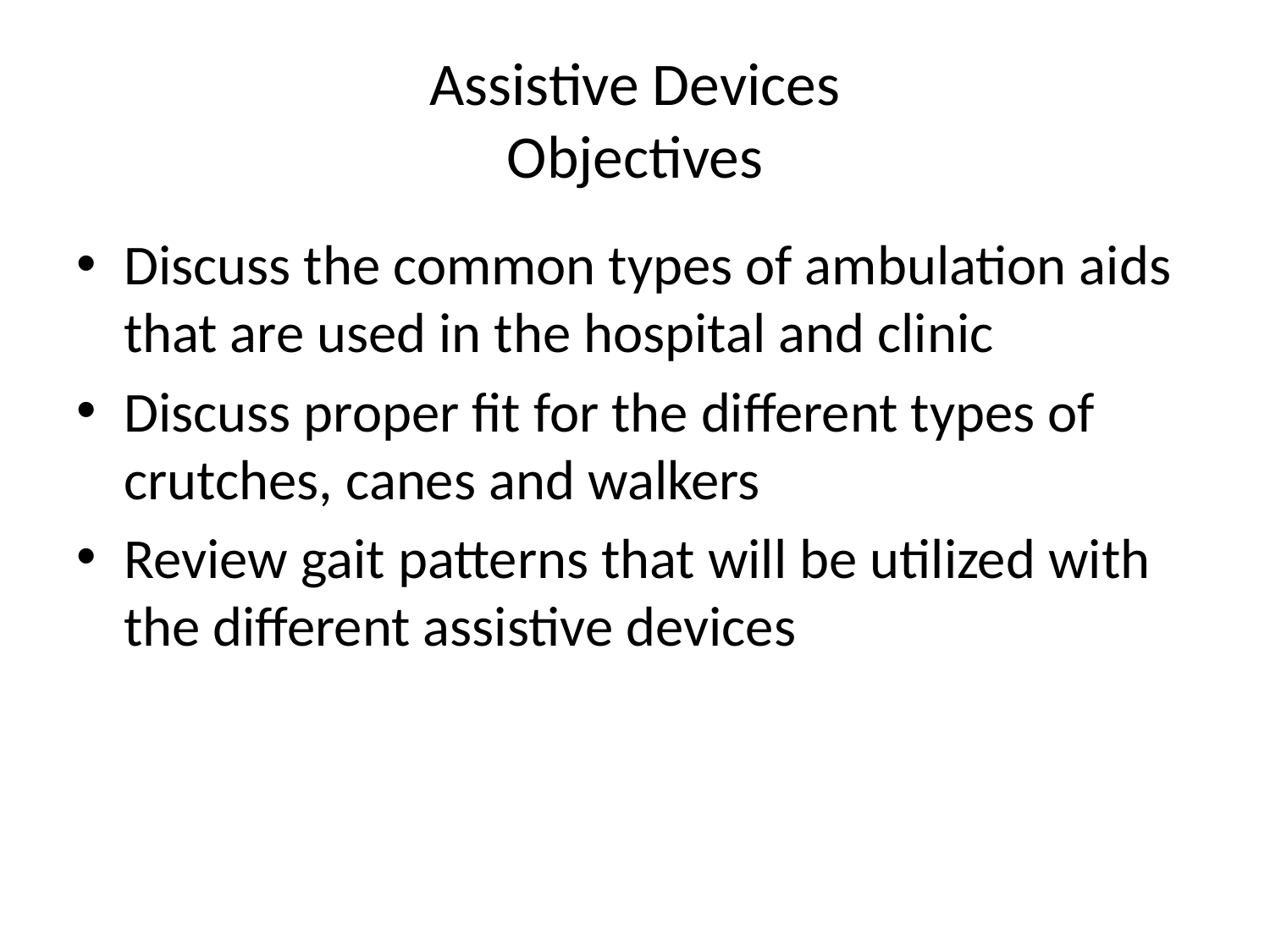

# Assistive Devices Objectives
Discuss the common types of ambulation aids that are used in the hospital and clinic
Discuss proper fit for the different types of crutches, canes and walkers
Review gait patterns that will be utilized with the different assistive devices